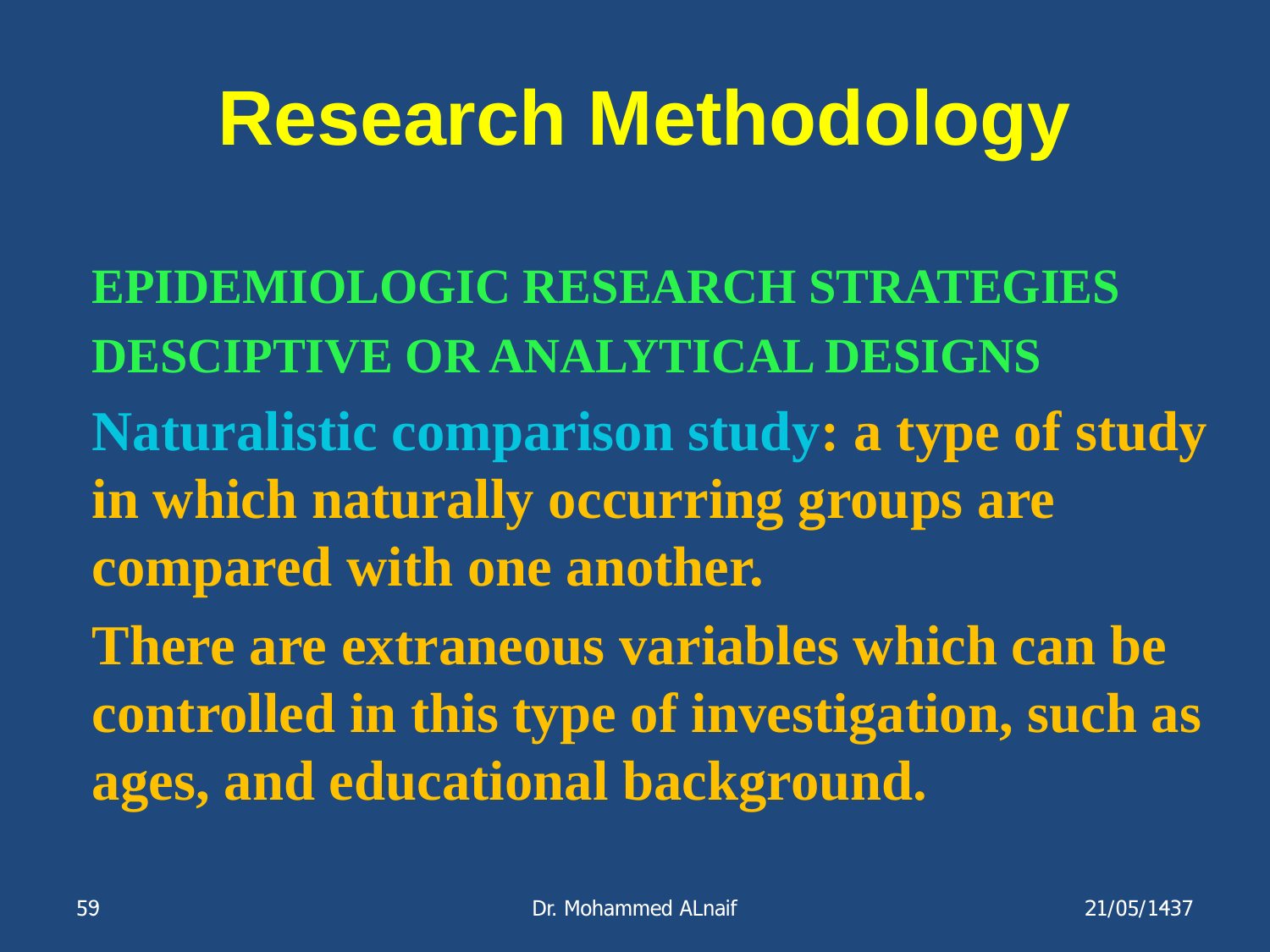

# Research Methodology
EPIDEMIOLOGIC RESEARCH STRATEGIES
DESCIPTIVE OR ANALYTICAL DESIGNS
Naturalistic comparison study: a type of study in which naturally occurring groups are compared with one another.
There are extraneous variables which can be controlled in this type of investigation, such as ages, and educational background.
59
Dr. Mohammed ALnaif
21/05/1437